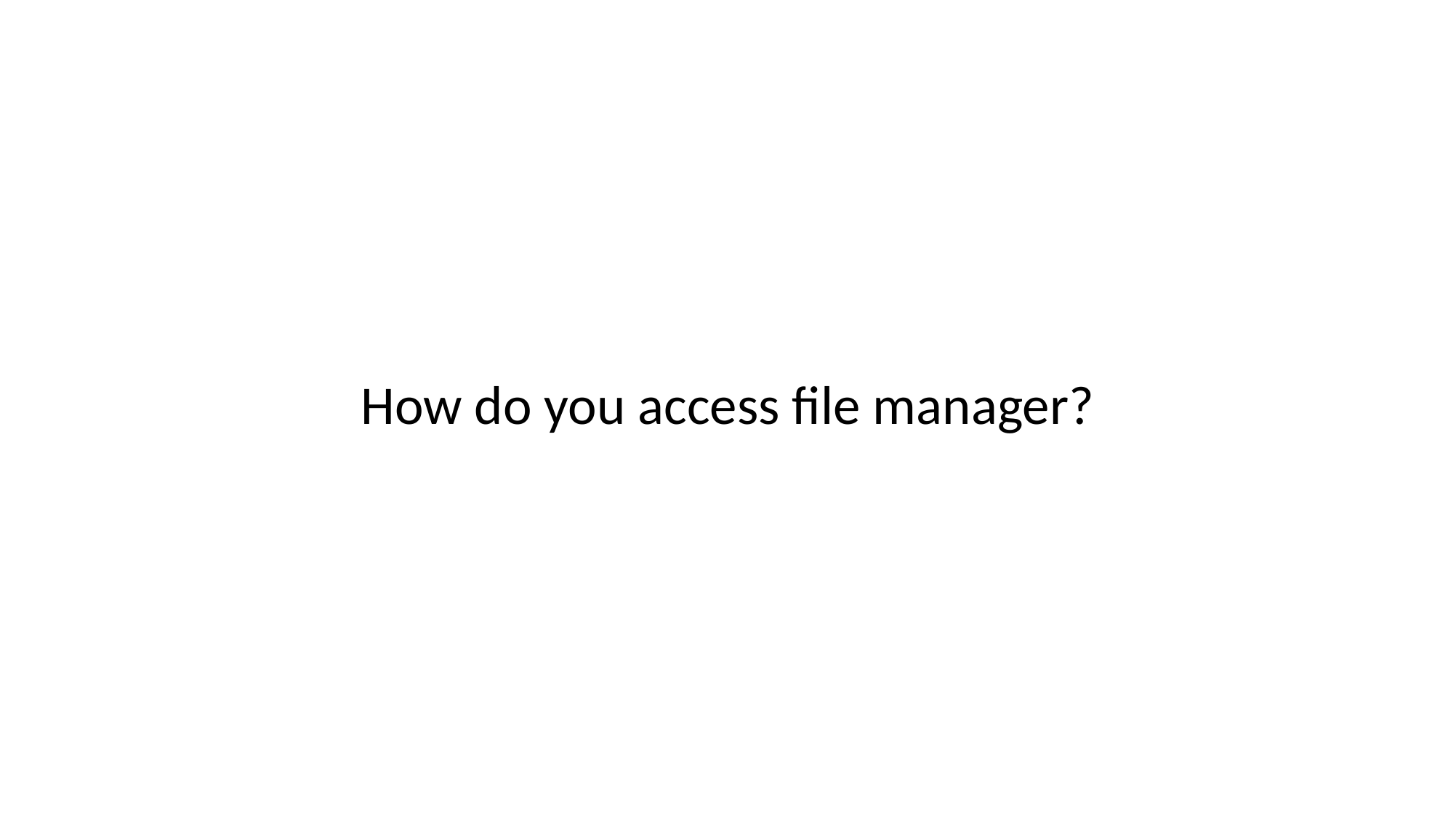

# How do you access file manager?